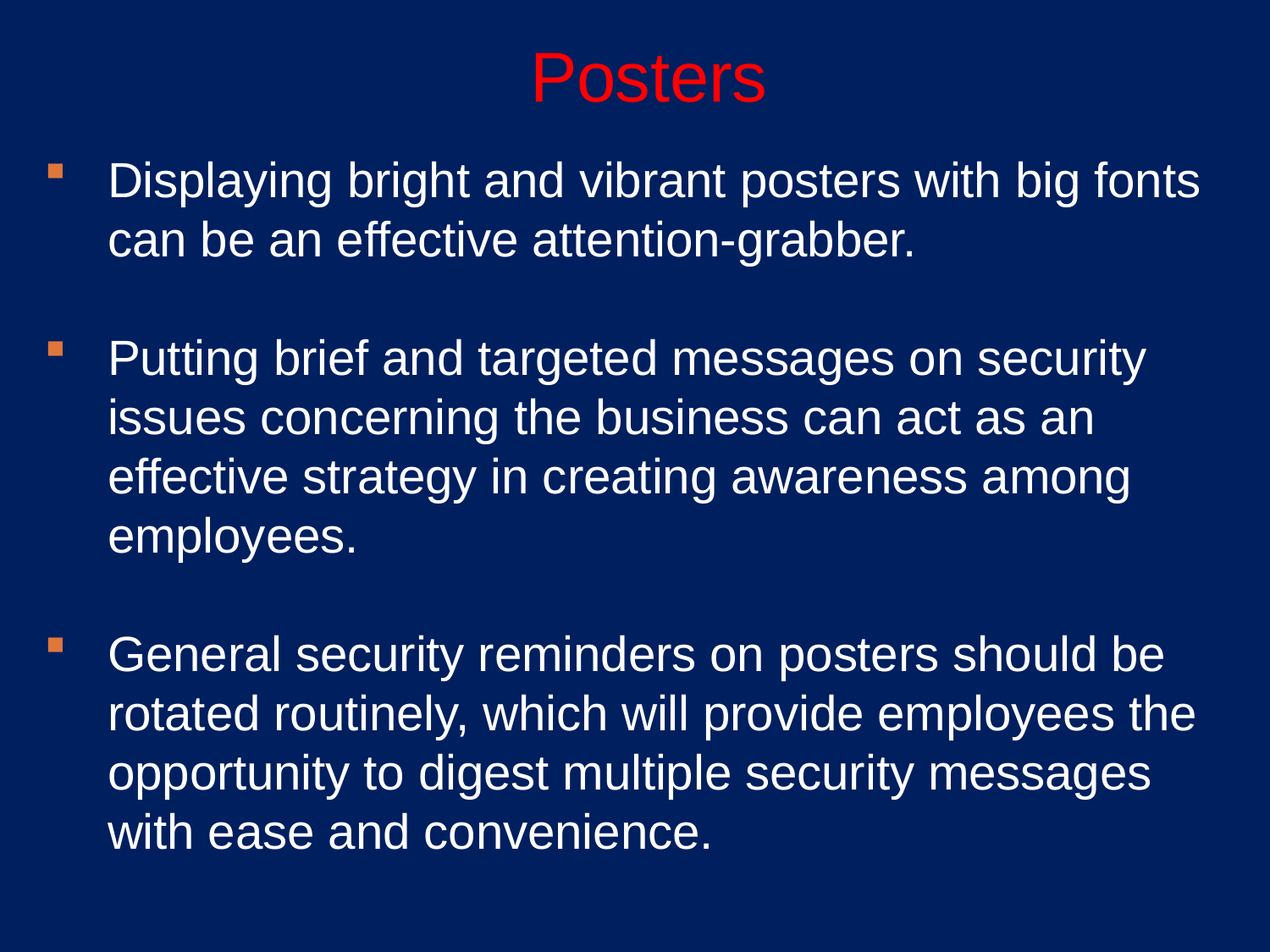

# Posters
Displaying bright and vibrant posters with big fonts can be an effective attention-grabber.

Putting brief and targeted messages on security issues concerning the business can act as an effective strategy in creating awareness among employees.

General security reminders on posters should be rotated routinely, which will provide employees the opportunity to digest multiple security messages with ease and convenience.